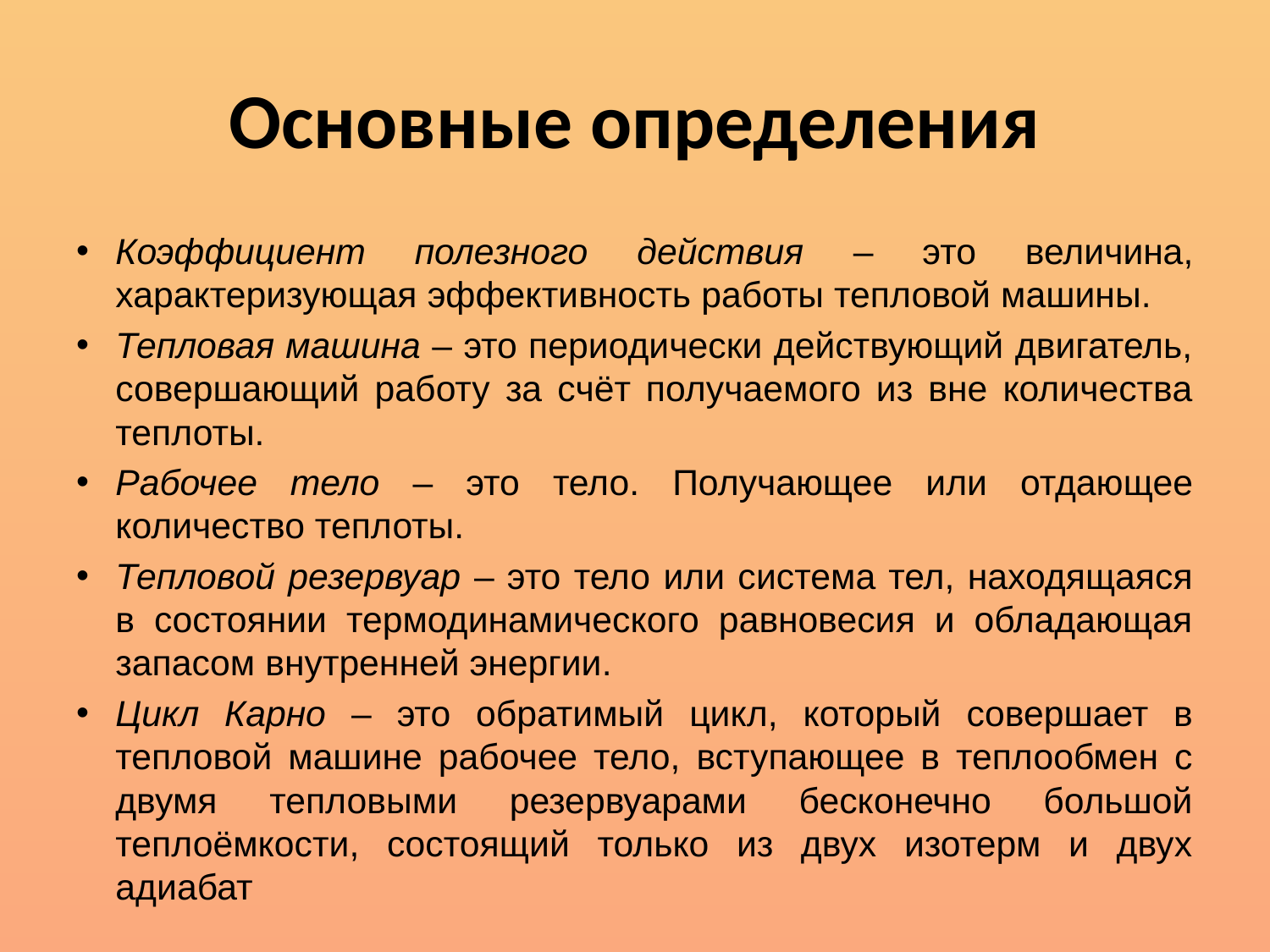

# Основные определения
Коэффициент полезного действия – это величина, характеризующая эффективность работы тепловой машины.
Тепловая машина – это периодически действующий двигатель, совершающий работу за счёт получаемого из вне количества теплоты.
Рабочее тело – это тело. Получающее или отдающее количество теплоты.
Тепловой резервуар – это тело или система тел, находящаяся в состоянии термодинамического равновесия и обладающая запасом внутренней энергии.
Цикл Карно – это обратимый цикл, который совершает в тепловой машине рабочее тело, вступающее в теплообмен с двумя тепловыми резервуарами бесконечно большой теплоёмкости, состоящий только из двух изотерм и двух адиабат